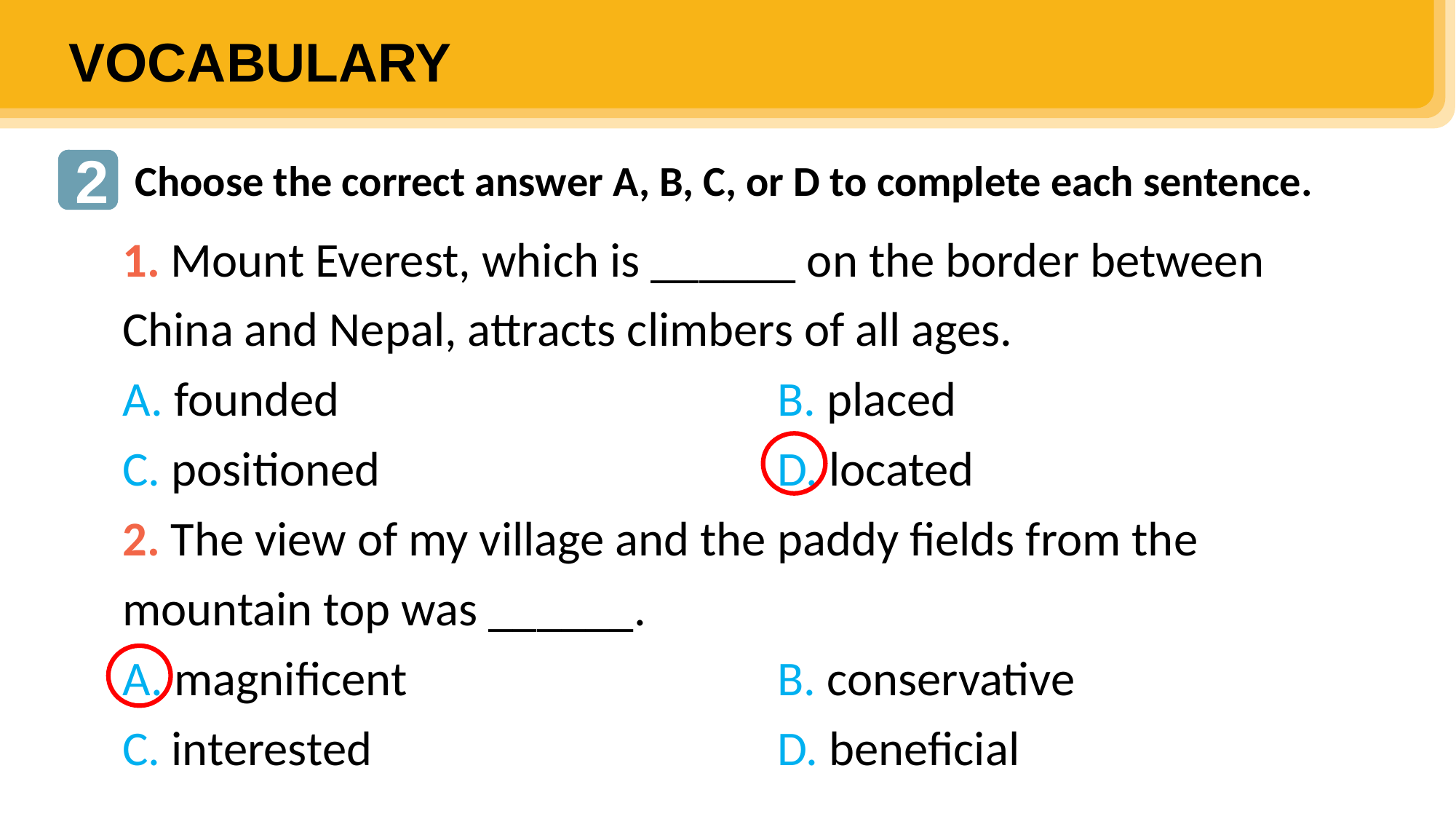

VOCABULARY
2
Choose the correct answer A, B, C, or D to complete each sentence.

1. Mount Everest, which is ______ on the border between China and Nepal, attracts climbers of all ages.
A. founded 				B. placed
C. positioned 				D. located
2. The view of my village and the paddy fields from the mountain top was ______.
A. magnificent 				B. conservative
C. interested 				D. beneficial